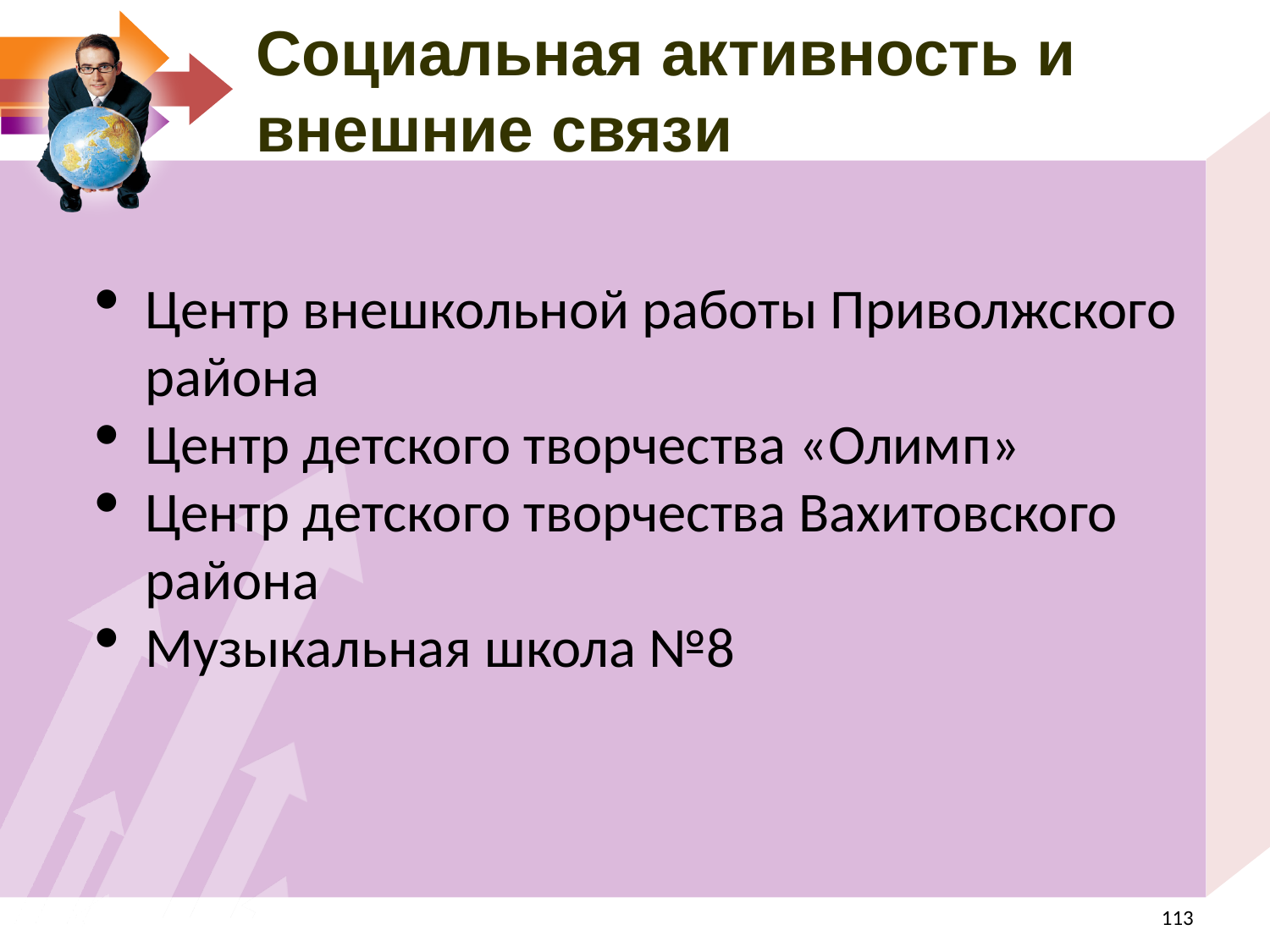

Социальная активность и внешние связи
Центр внешкольной работы Приволжского района
Центр детского творчества «Олимп»
Центр детского творчества Вахитовского района
Музыкальная школа №8

113